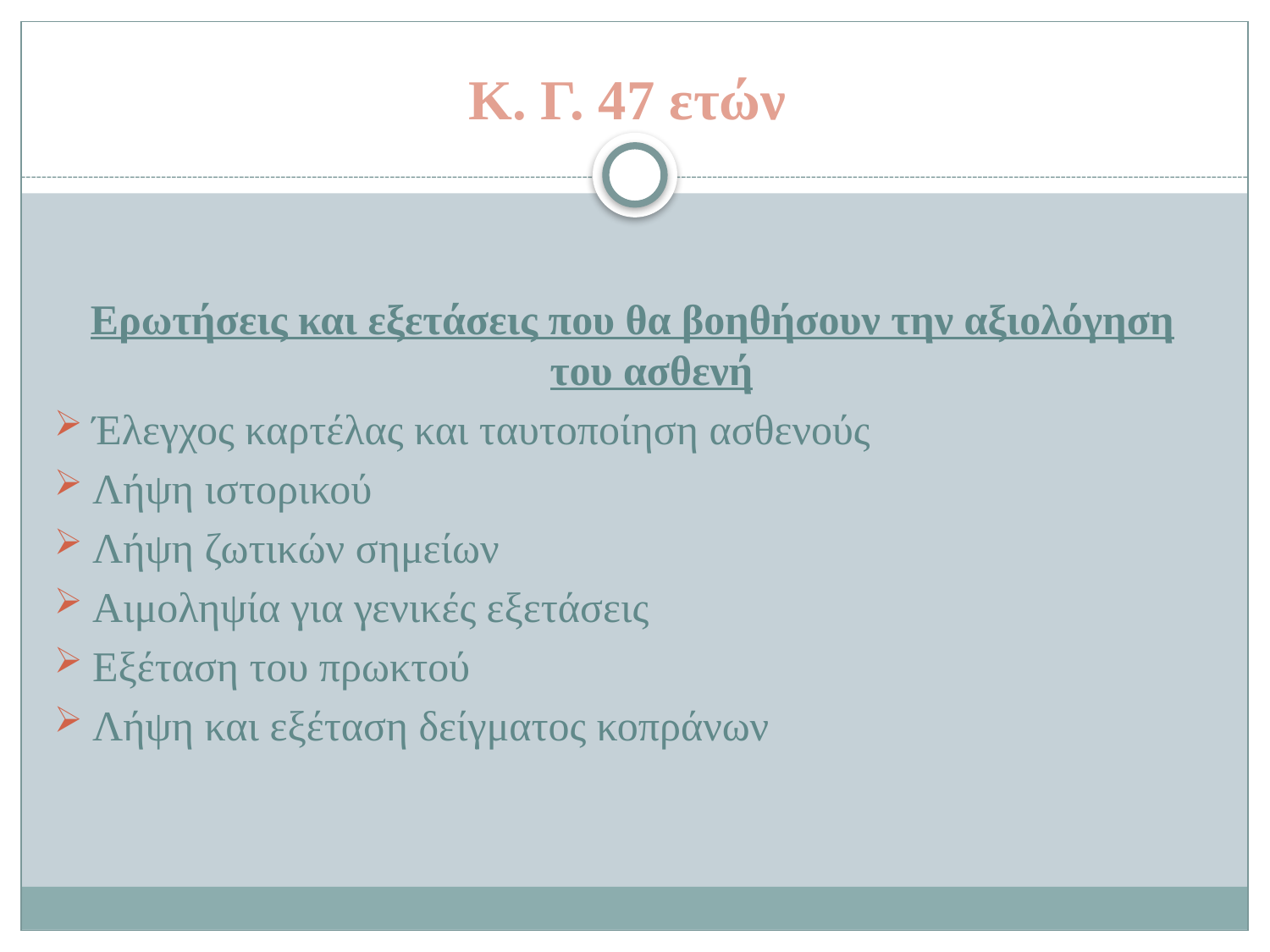

# Κ. Γ. 47 ετών
Ερωτήσεις και εξετάσεις που θα βοηθήσουν την αξιολόγηση του ασθενή
Έλεγχος καρτέλας και ταυτοποίηση ασθενούς
Λήψη ιστορικού
Λήψη ζωτικών σημείων
Αιμοληψία για γενικές εξετάσεις
Εξέταση του πρωκτού
Λήψη και εξέταση δείγματος κοπράνων